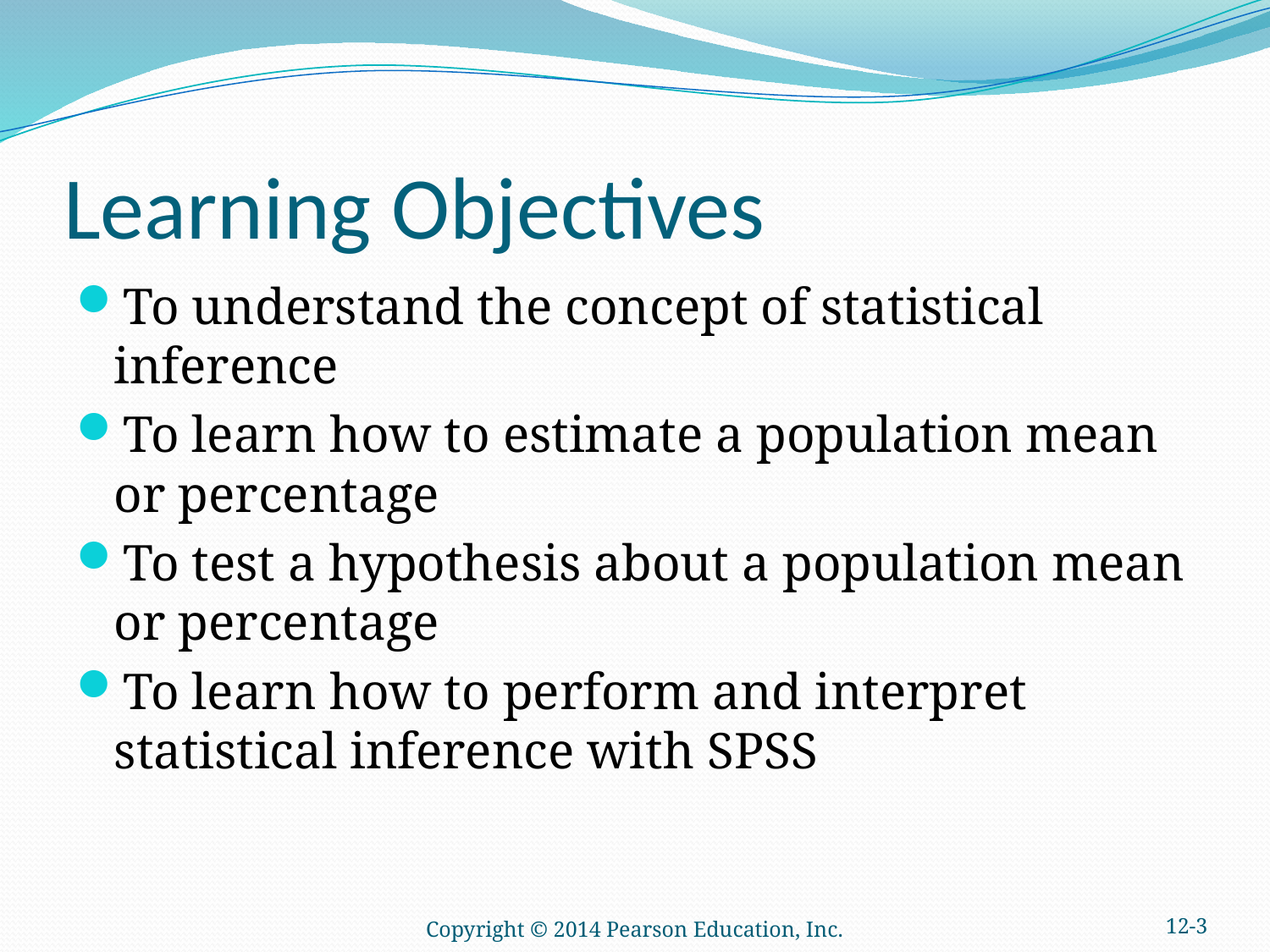

# Learning Objectives
To understand the concept of statistical inference
To learn how to estimate a population mean or percentage
To test a hypothesis about a population mean or percentage
To learn how to perform and interpret statistical inference with SPSS